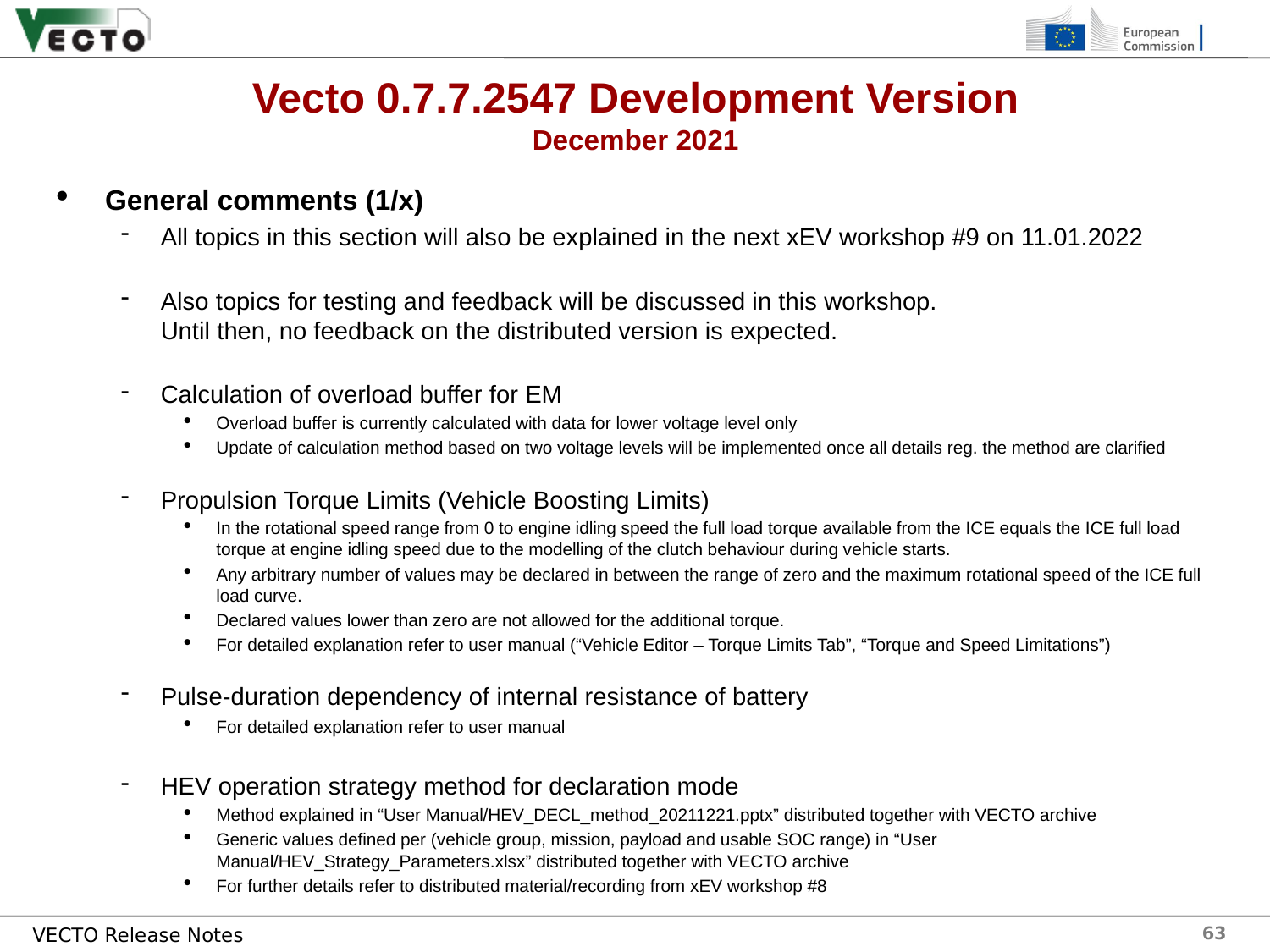

# Vecto 0.7.7.2547 Development Version December 2021
General comments (1/x)
All topics in this section will also be explained in the next xEV workshop #9 on 11.01.2022
Also topics for testing and feedback will be discussed in this workshop.
Until then, no feedback on the distributed version is expected.
Calculation of overload buffer for EM
Overload buffer is currently calculated with data for lower voltage level only
Update of calculation method based on two voltage levels will be implemented once all details reg. the method are clarified
Propulsion Torque Limits (Vehicle Boosting Limits)
In the rotational speed range from 0 to engine idling speed the full load torque available from the ICE equals the ICE full load torque at engine idling speed due to the modelling of the clutch behaviour during vehicle starts.
Any arbitrary number of values may be declared in between the range of zero and the maximum rotational speed of the ICE full load curve.
Declared values lower than zero are not allowed for the additional torque.
For detailed explanation refer to user manual (“Vehicle Editor – Torque Limits Tab”, “Torque and Speed Limitations”)
Pulse-duration dependency of internal resistance of battery
For detailed explanation refer to user manual
HEV operation strategy method for declaration mode
Method explained in “User Manual/HEV_DECL_method_20211221.pptx” distributed together with VECTO archive
Generic values defined per (vehicle group, mission, payload and usable SOC range) in “User Manual/HEV_Strategy_Parameters.xlsx” distributed together with VECTO archive
For further details refer to distributed material/recording from xEV workshop #8